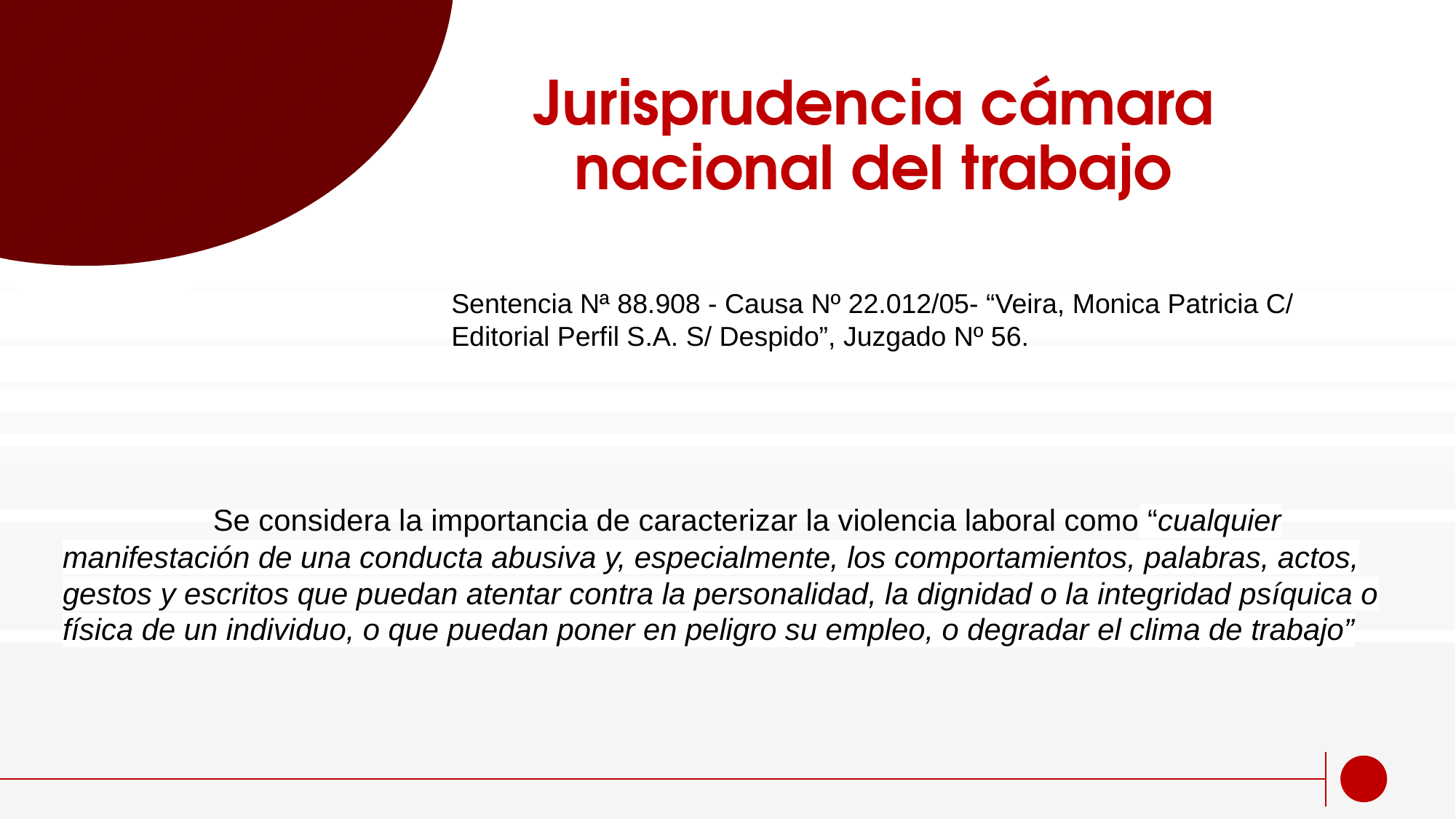

Jurisprudencia cámara nacional del trabajo
Sentencia Nª 88.908 - Causa Nº 22.012/05- “Veira, Monica Patricia C/ Editorial Perfil S.A. S/ Despido”, Juzgado Nº 56.
Se considera la importancia de caracterizar la violencia laboral como “cualquier manifestación de una conducta abusiva y, especialmente, los comportamientos, palabras, actos, gestos y escritos que puedan atentar contra la personalidad, la dignidad o la integridad psíquica o física de un individuo, o que puedan poner en peligro su empleo, o degradar el clima de trabajo”